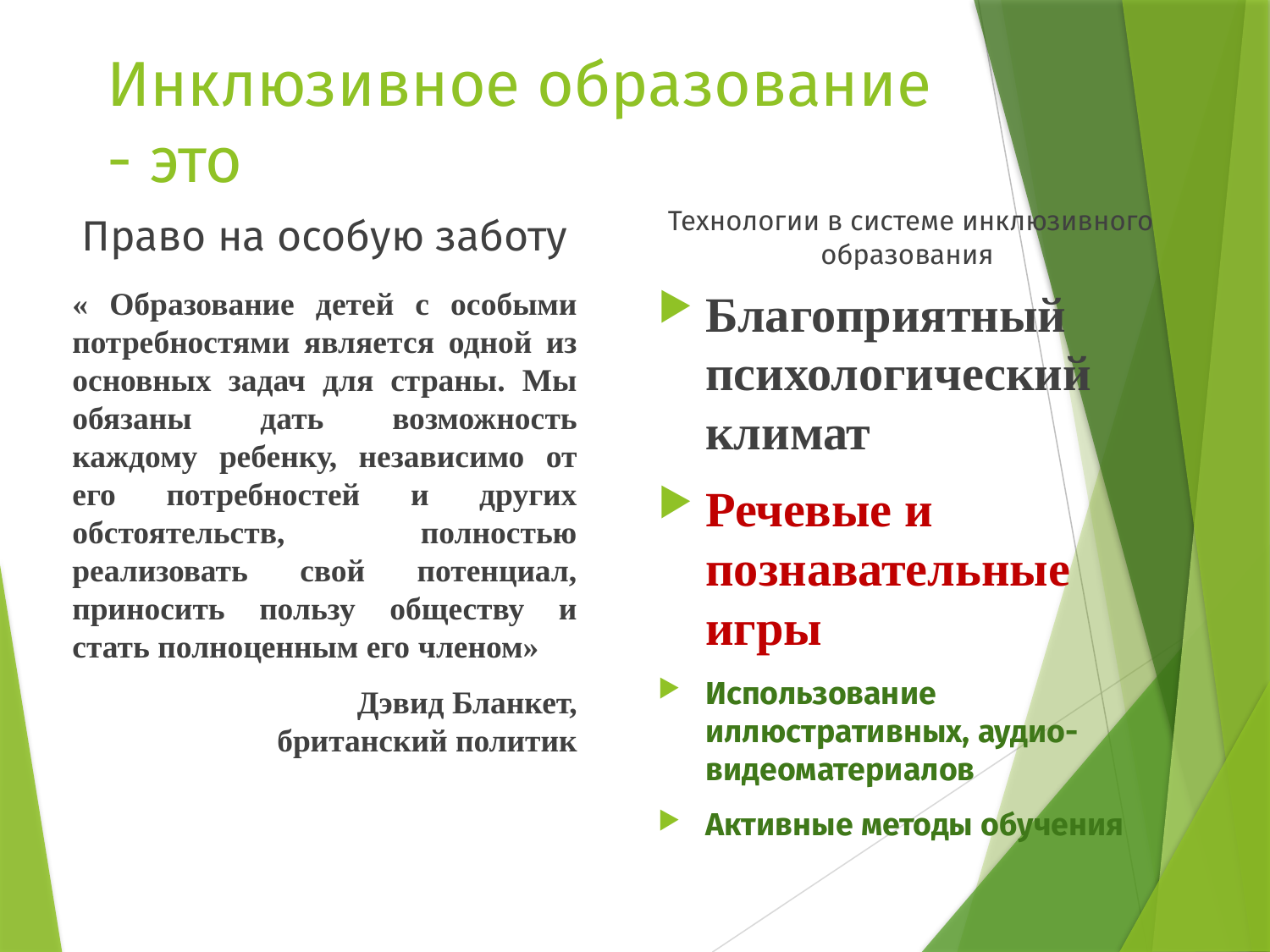

# Инклюзивное образование - это
Право на особую заботу
Технологии в системе инклюзивного образования
Благоприятный психологический климат
Речевые и познавательные игры
Использование иллюстративных, аудио- видеоматериалов
Активные методы обучения

« Образование детей с особыми потребностями является одной из основных задач для страны. Мы обязаны дать возможность каждому ребенку, независимо от его потребностей и других обстоятельств, полностью реализовать свой потенциал, приносить пользу обществу и стать полноценным его членом»
              Дэвид Бланкет, британский политик